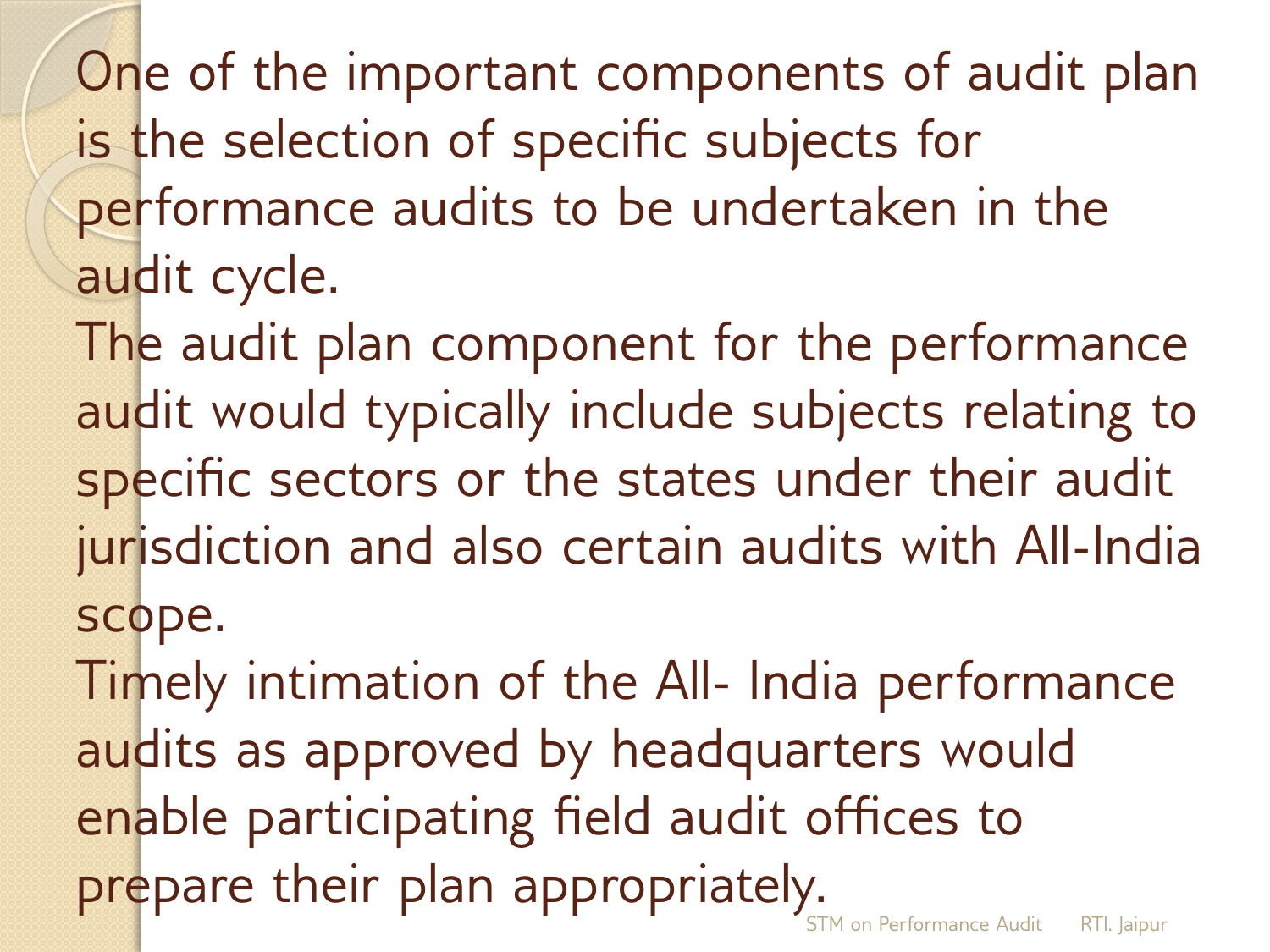

# One of the important components of audit plan is the selection of specific subjects for performance audits to be undertaken in the audit cycle. The audit plan component for the performance audit would typically include subjects relating to specific sectors or the states under their audit jurisdiction and also certain audits with All-India scope. Timely intimation of the All- India performance audits as approved by headquarters would enable participating field audit offices to prepare their plan appropriately.
STM on Performance Audit      RTI. Jaipur